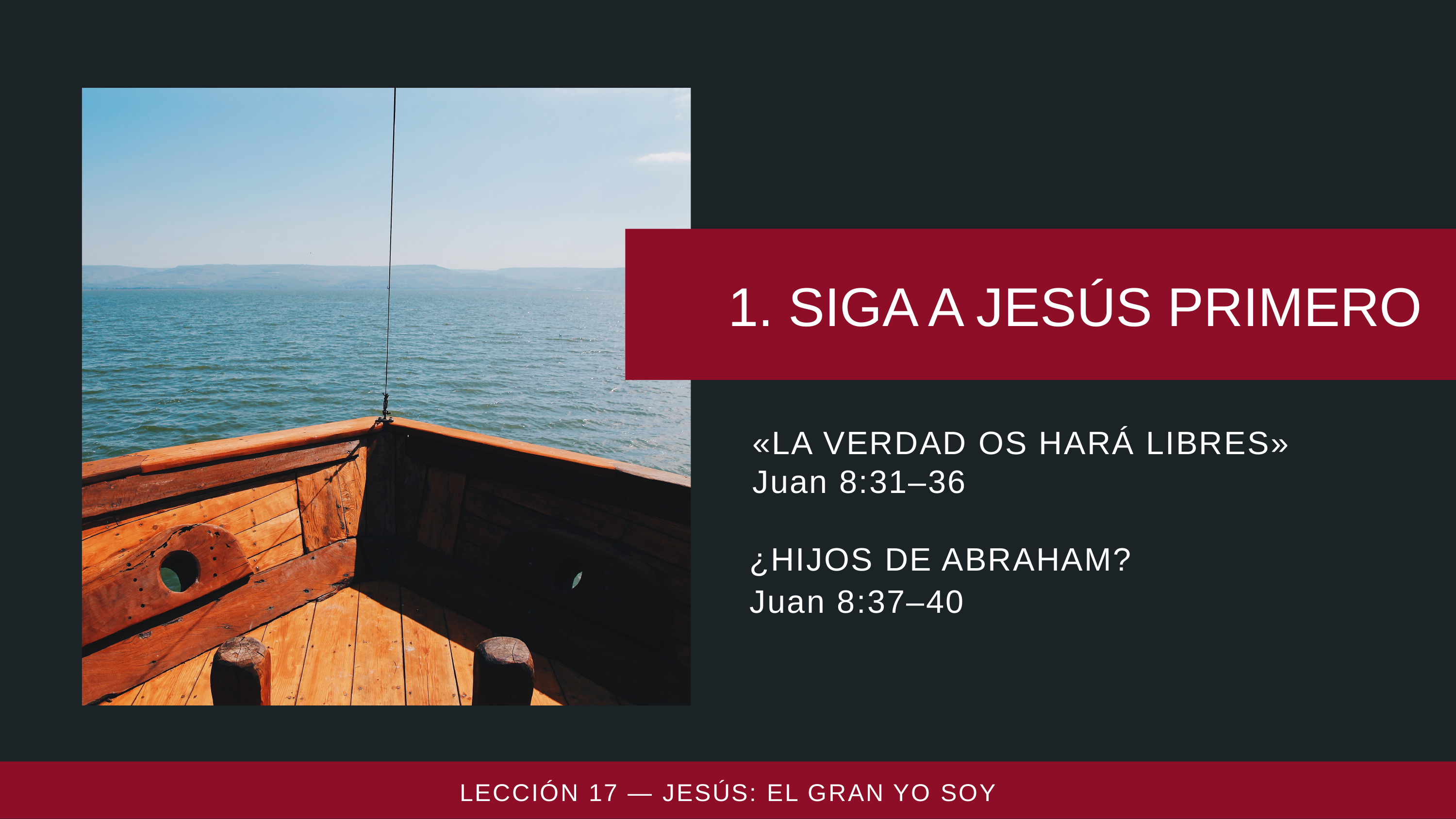

«LA VERDAD OS HARÁ LIBRES»
Juan 8:31–36
¿HIJOS DE ABRAHAM?
Juan 8:37–40